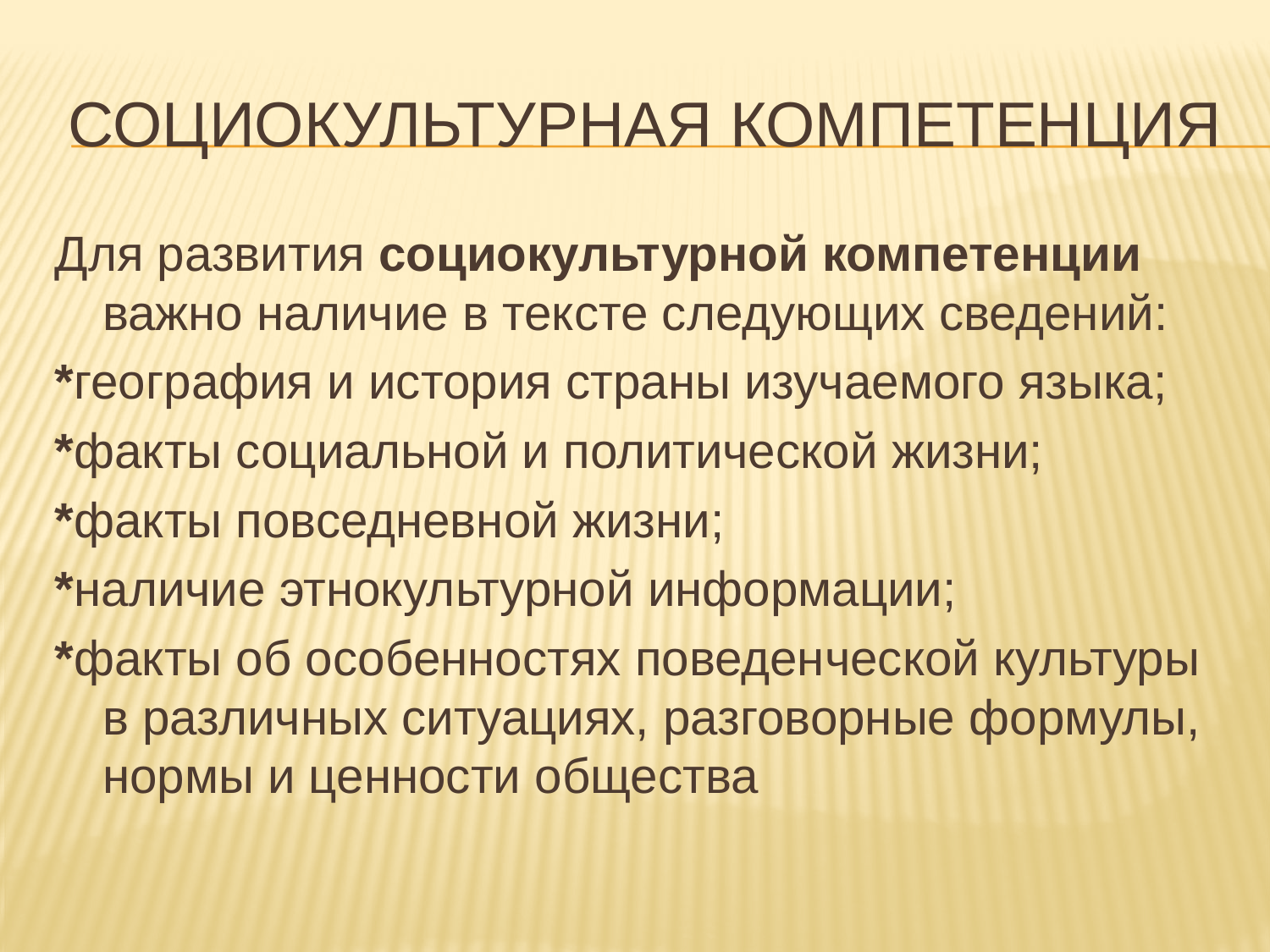

# Социокультурная компетенция
Для развития социокультурной компетенции важно наличие в тексте следующих сведений:
*география и история страны изучаемого языка;
*факты социальной и политической жизни;
*факты повседневной жизни;
*наличие этнокультурной информации;
*факты об особенностях поведенческой культуры в различных ситуациях, разговорные формулы, нормы и ценности общества